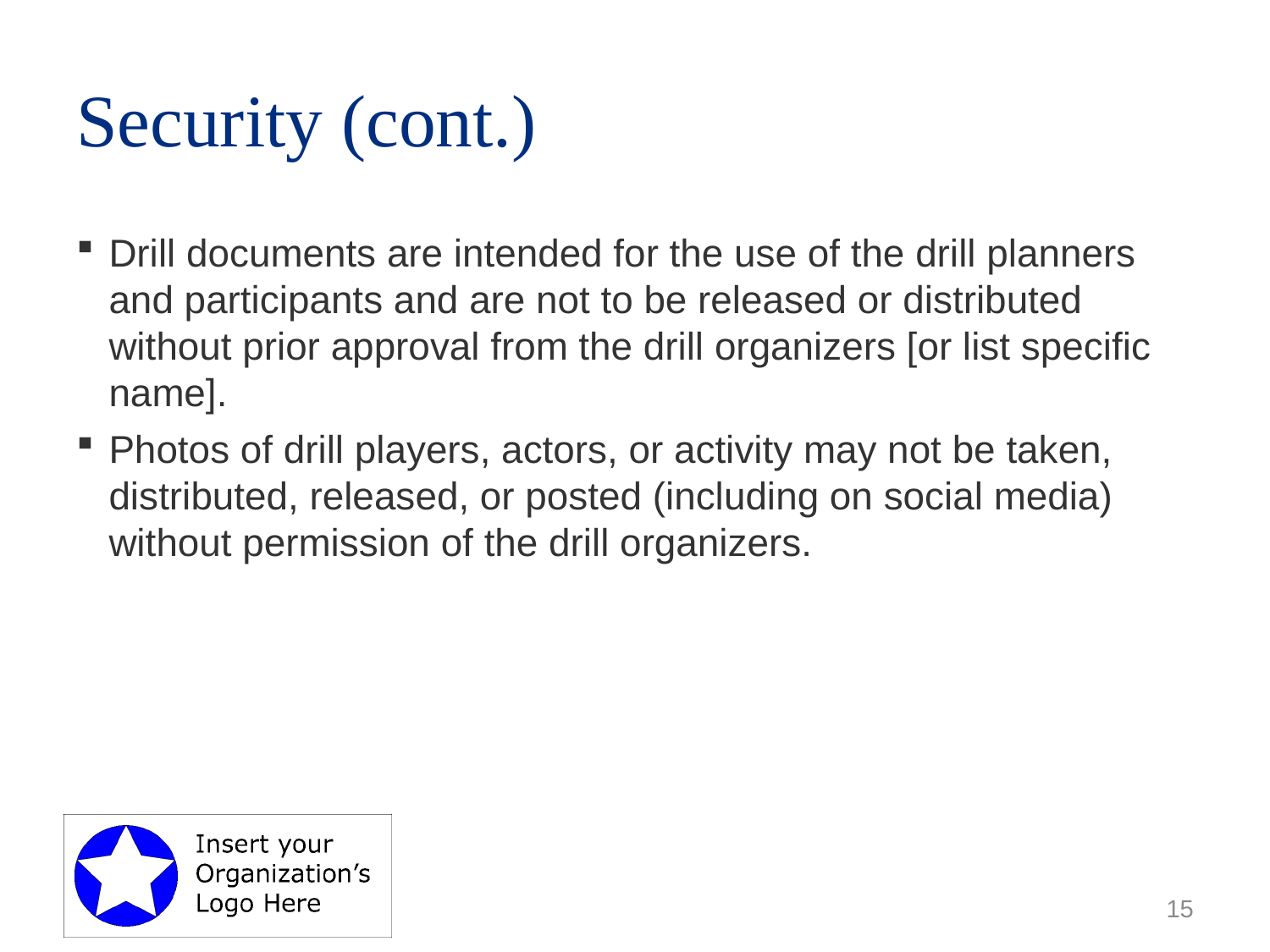

# Security (cont.)
Drill documents are intended for the use of the drill planners and participants and are not to be released or distributed without prior approval from the drill organizers [or list specific name].
Photos of drill players, actors, or activity may not be taken, distributed, released, or posted (including on social media) without permission of the drill organizers.

15